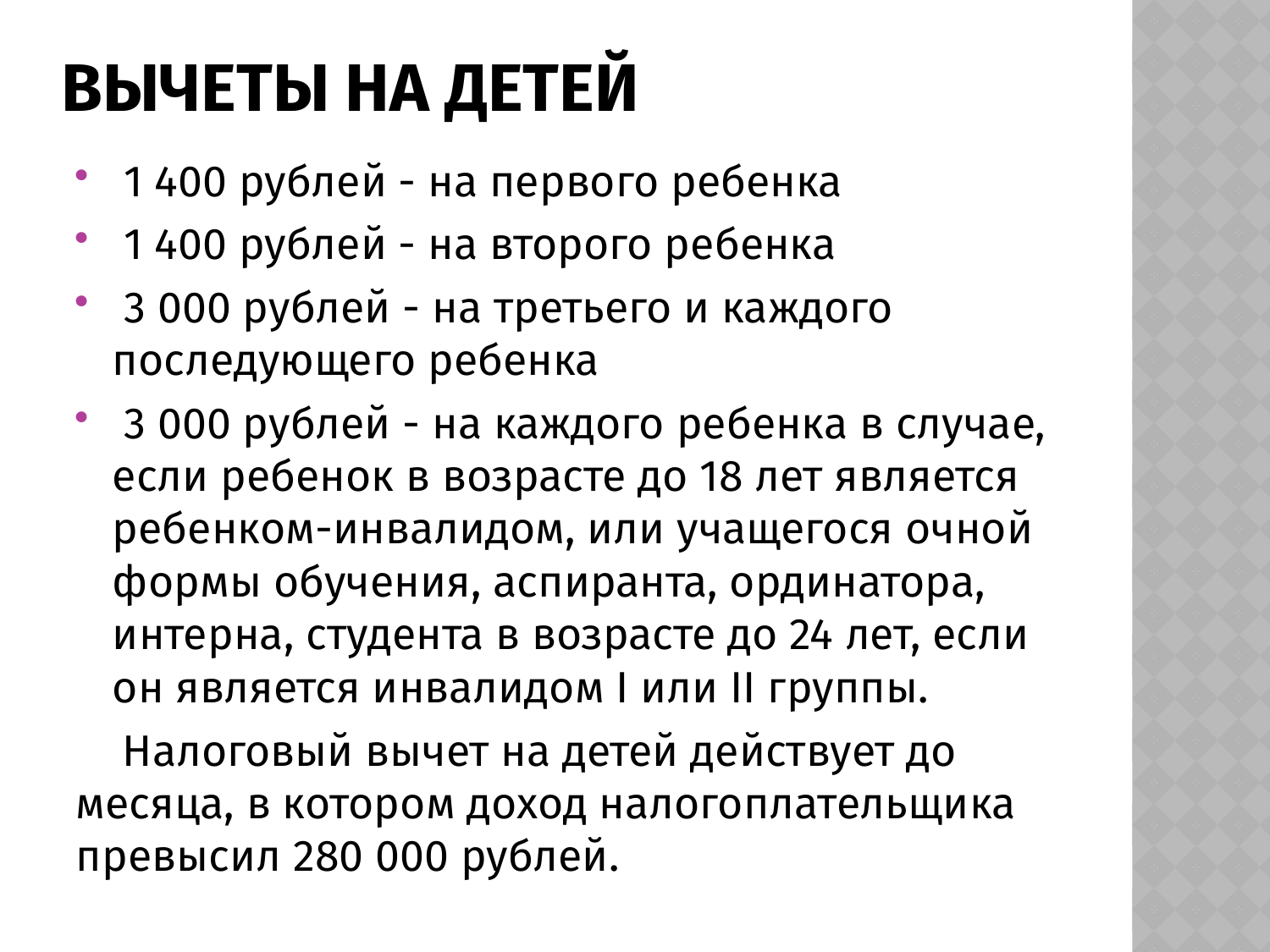

# ВЫЧЕТЫ НА ДЕТЕЙ
 1 400 рублей - на первого ребенка
 1 400 рублей - на второго ребенка
 3 000 рублей - на третьего и каждого последующего ребенка
 3 000 рублей - на каждого ребенка в случае, если ребенок в возрасте до 18 лет является ребенком-инвалидом, или учащегося очной формы обучения, аспиранта, ординатора, интерна, студента в возрасте до 24 лет, если он является инвалидом I или II группы.
    Налоговый вычет на детей действует до месяца, в котором доход налогоплательщика превысил 280 000 рублей.